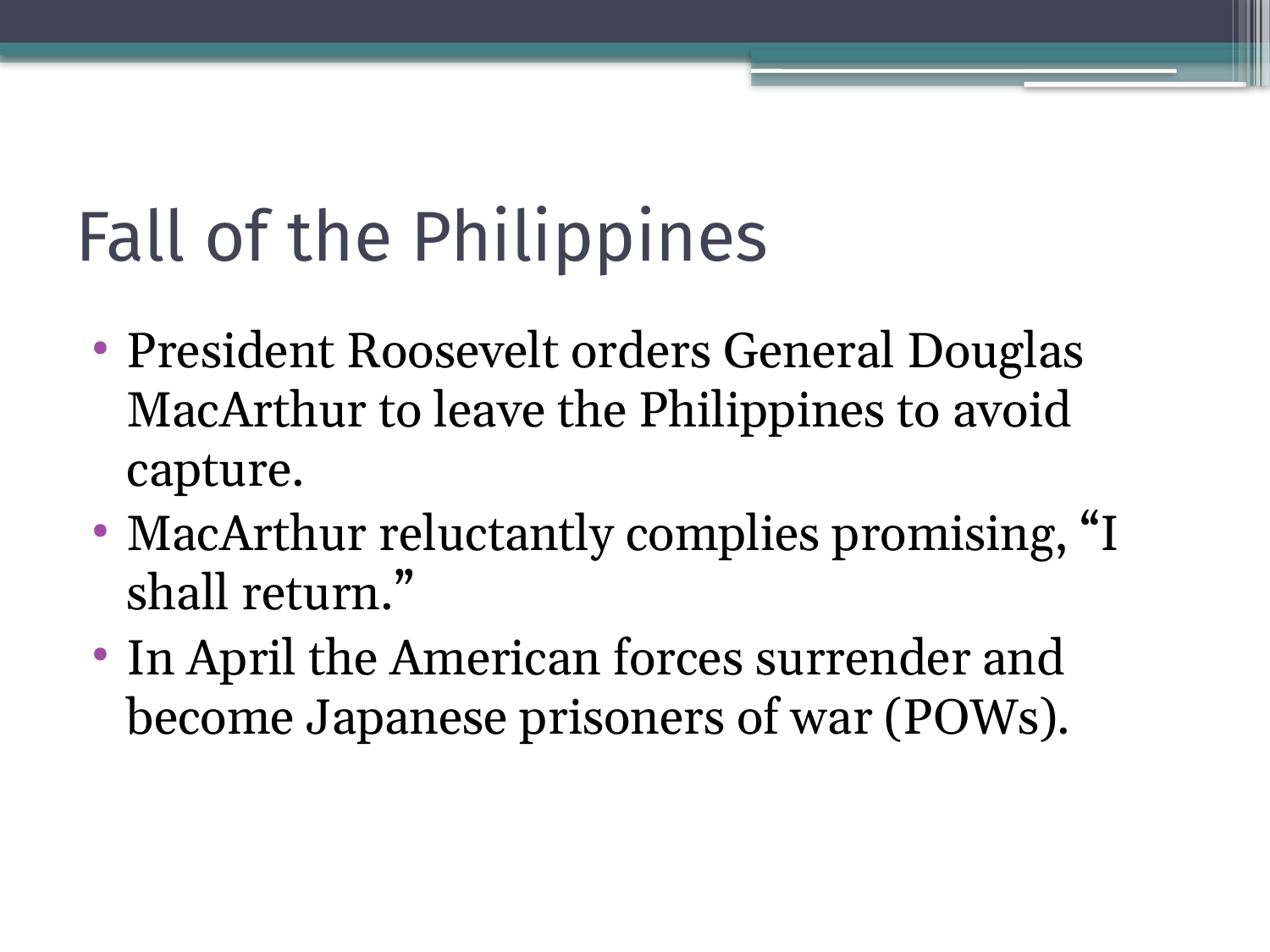

# Fall of the Philippines
President Roosevelt orders General Douglas MacArthur to leave the Philippines to avoid capture.
MacArthur reluctantly complies promising, “I shall return.”
In April the American forces surrender and become Japanese prisoners of war (POWs).